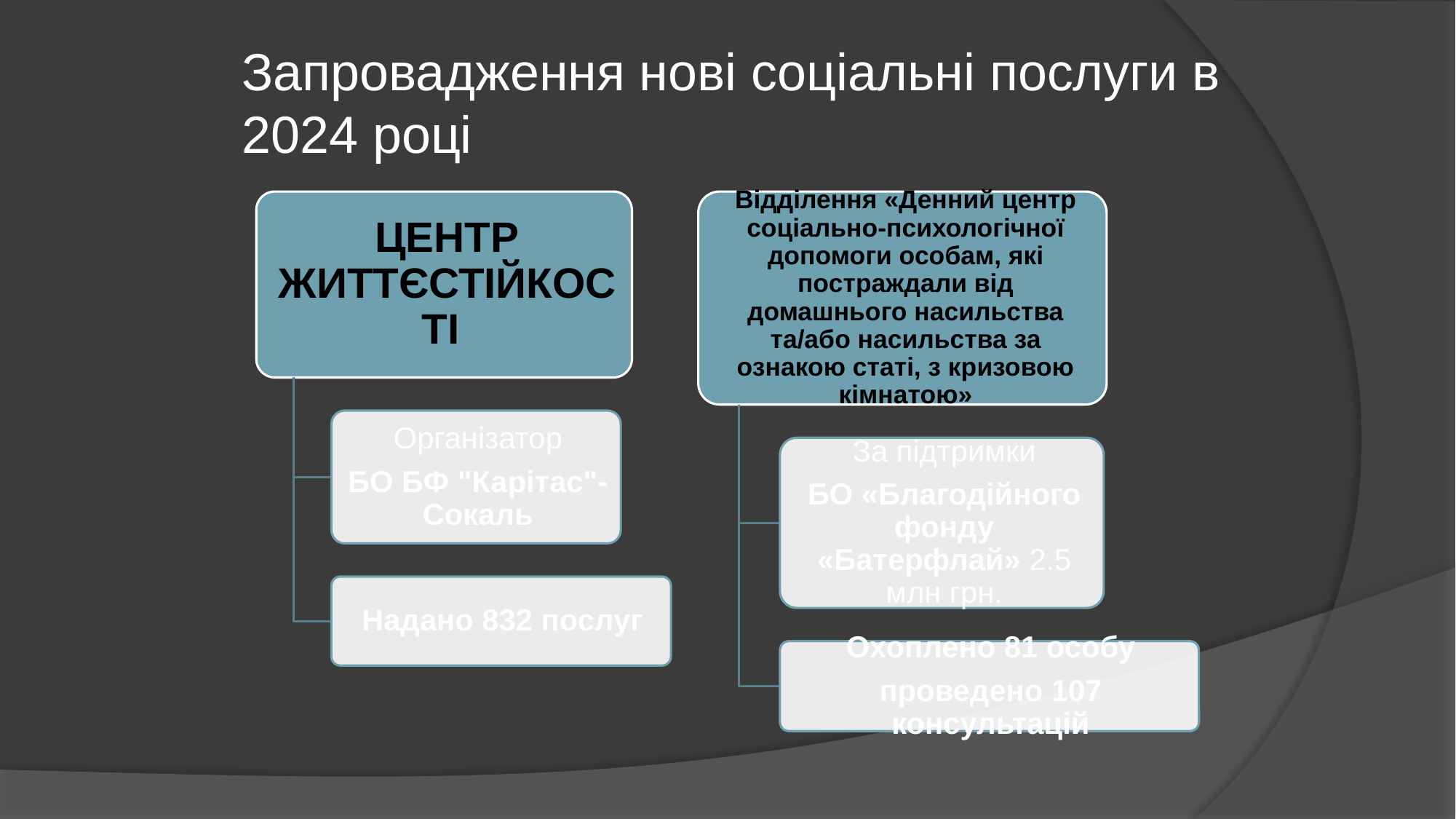

# Запровадження нові соціальні послуги в 2024 році
ЦЕНТР ЖИТТЄСТІЙКОСТІ
Організатор
БО БФ "Карітас"- Сокаль
Надано 832 послуг
Відділення «Денний центр соціально-психологічної допомоги особам, які постраждали від домашнього насильства та/або насильства за ознакою статі, з кризовою кімнатою»
За підтримки
БО «Благодійного фонду «Батерфлай» 2.5 млн грн.
Охоплено 81 особу
проведено 107 консультацій